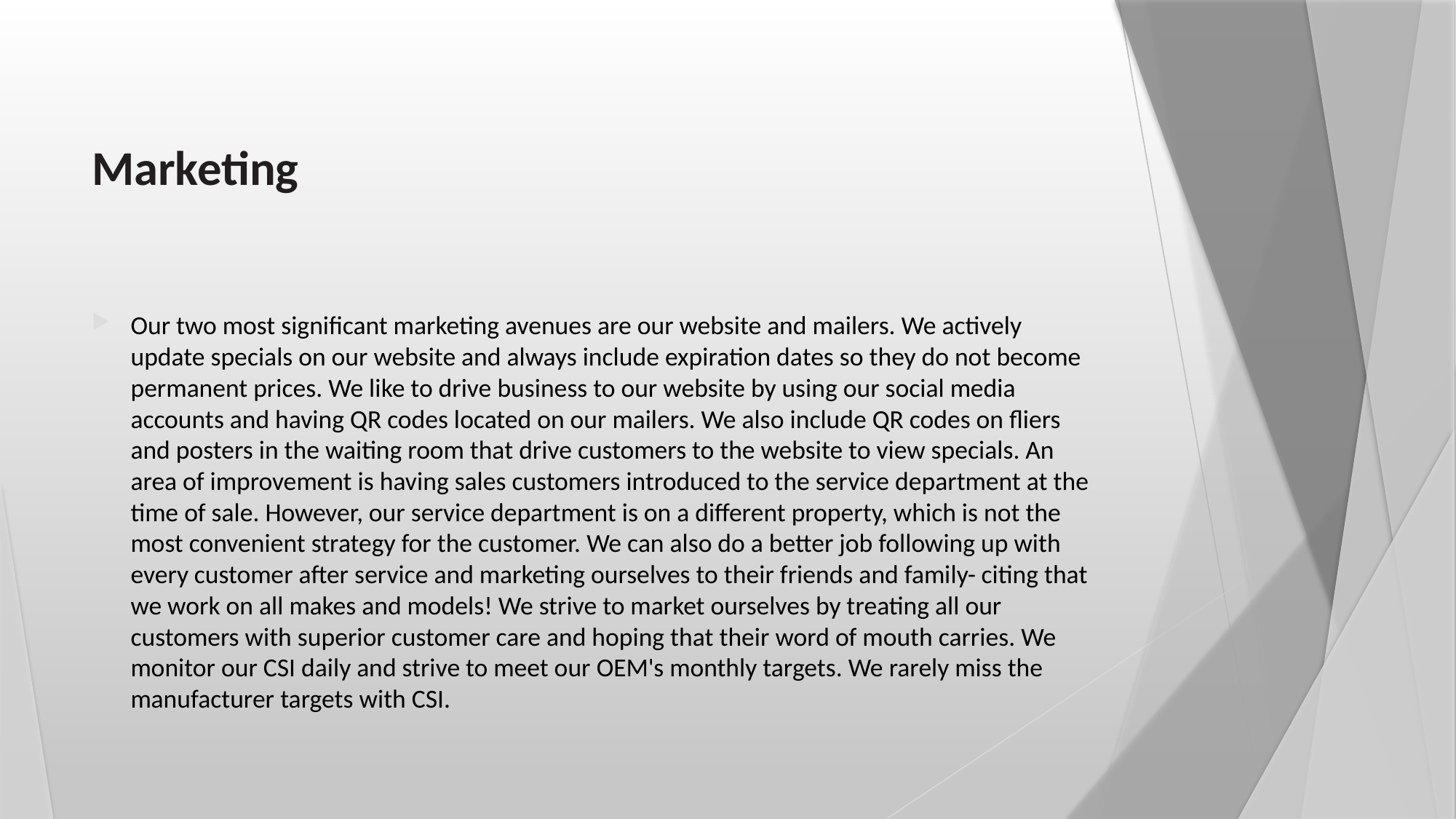

# Marketing

Our two most significant marketing avenues are our website and mailers. We actively update specials on our website and always include expiration dates so they do not become permanent prices. We like to drive business to our website by using our social media accounts and having QR codes located on our mailers. We also include QR codes on fliers and posters in the waiting room that drive customers to the website to view specials. An area of improvement is having sales customers introduced to the service department at the time of sale. However, our service department is on a different property, which is not the most convenient strategy for the customer. We can also do a better job following up with every customer after service and marketing ourselves to their friends and family- citing that we work on all makes and models! We strive to market ourselves by treating all our customers with superior customer care and hoping that their word of mouth carries. We monitor our CSI daily and strive to meet our OEM's monthly targets. We rarely miss the manufacturer targets with CSI.